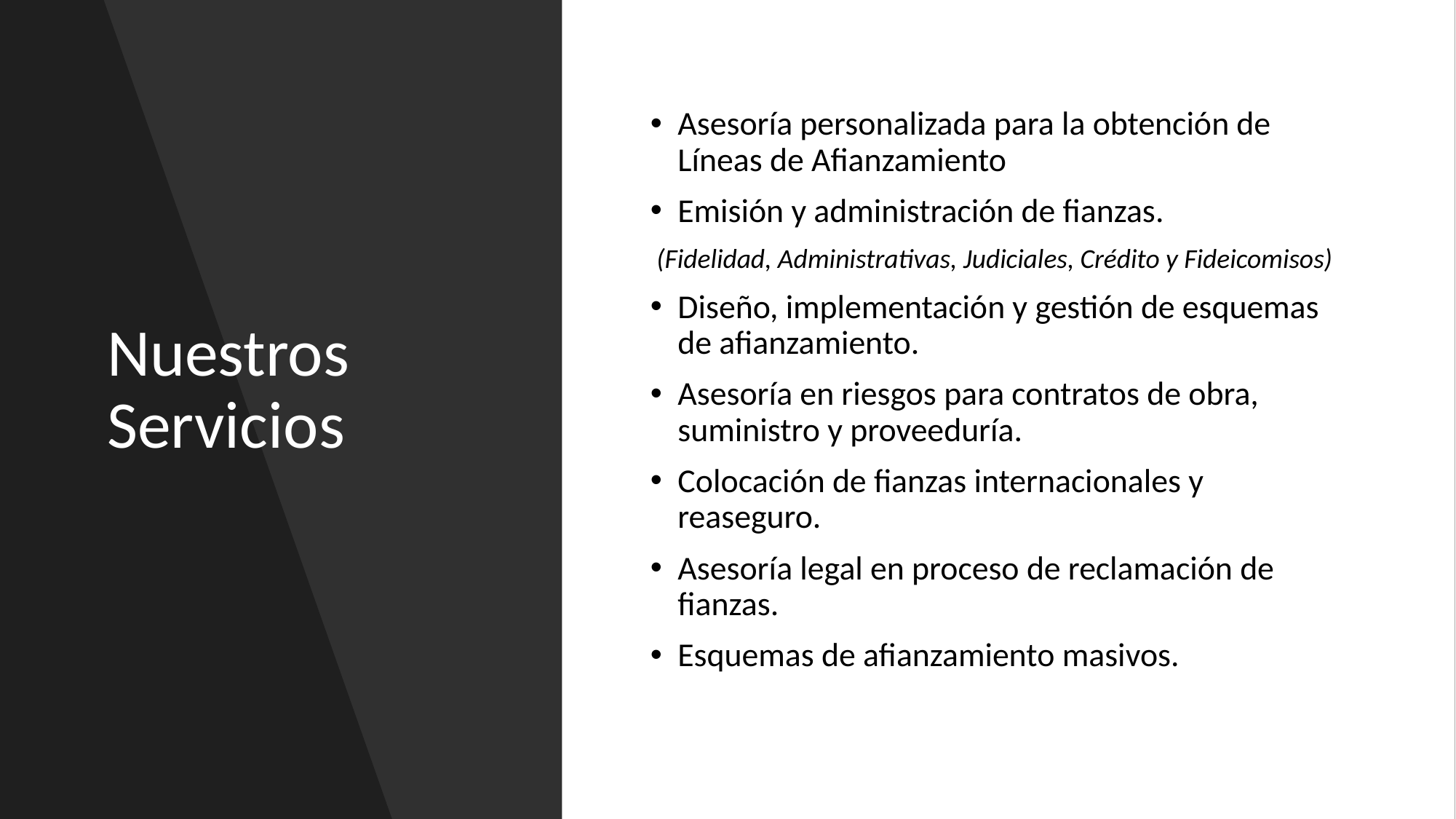

# Nuestros Servicios
Asesoría personalizada para la obtención de Líneas de Afianzamiento
Emisión y administración de fianzas.
 (Fidelidad, Administrativas, Judiciales, Crédito y Fideicomisos)
Diseño, implementación y gestión de esquemas de afianzamiento.
Asesoría en riesgos para contratos de obra, suministro y proveeduría.
Colocación de fianzas internacionales y reaseguro.
Asesoría legal en proceso de reclamación de fianzas.
Esquemas de afianzamiento masivos.
5